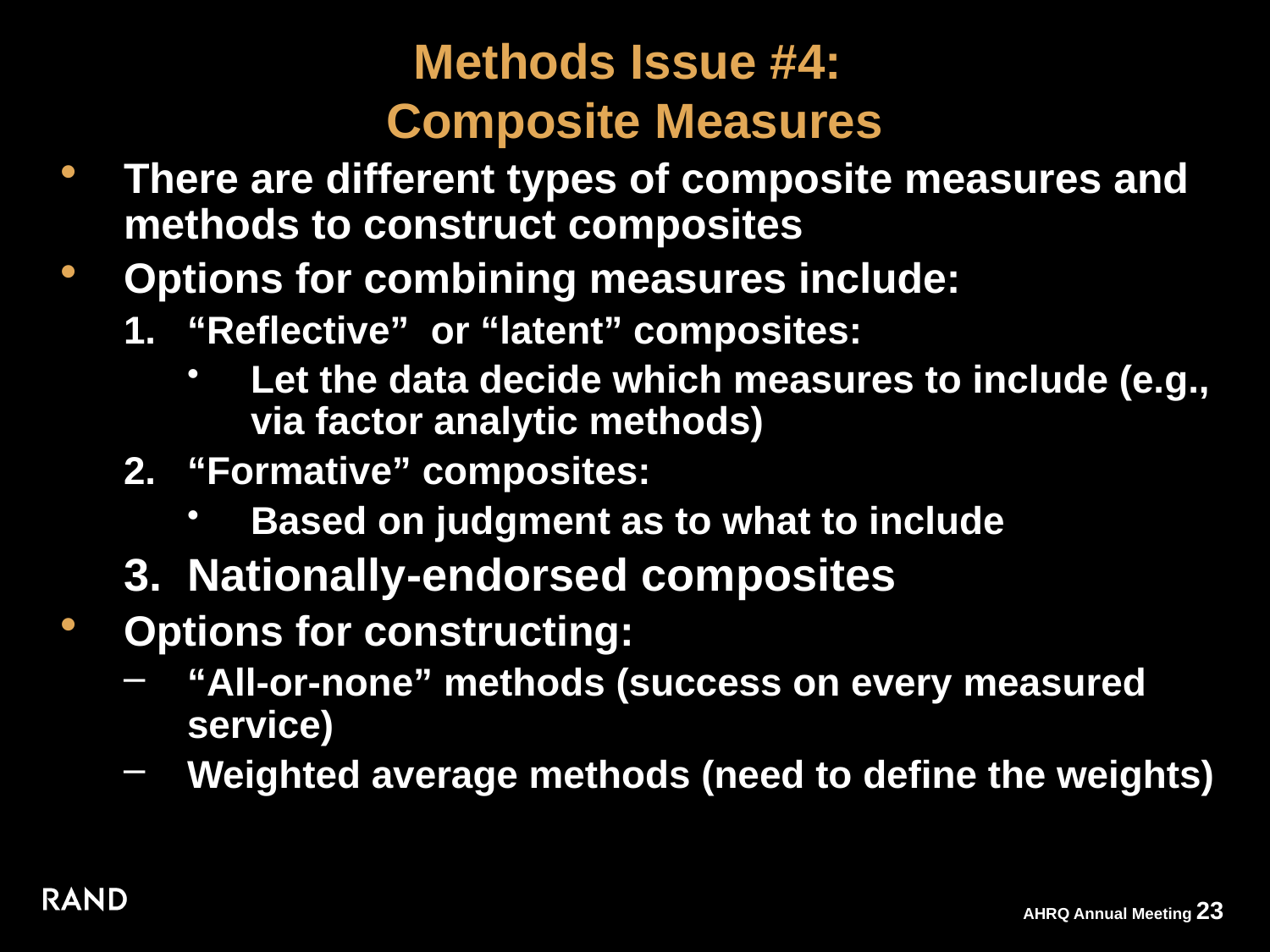

# Methods Issue #4: Composite Measures
There are different types of composite measures and methods to construct composites
Options for combining measures include:
“Reflective”  or “latent” composites:
Let the data decide which measures to include (e.g., via factor analytic methods)
“Formative” composites:
Based on judgment as to what to include
Nationally-endorsed composites
Options for constructing:
“All-or-none” methods (success on every measured service)
Weighted average methods (need to define the weights)